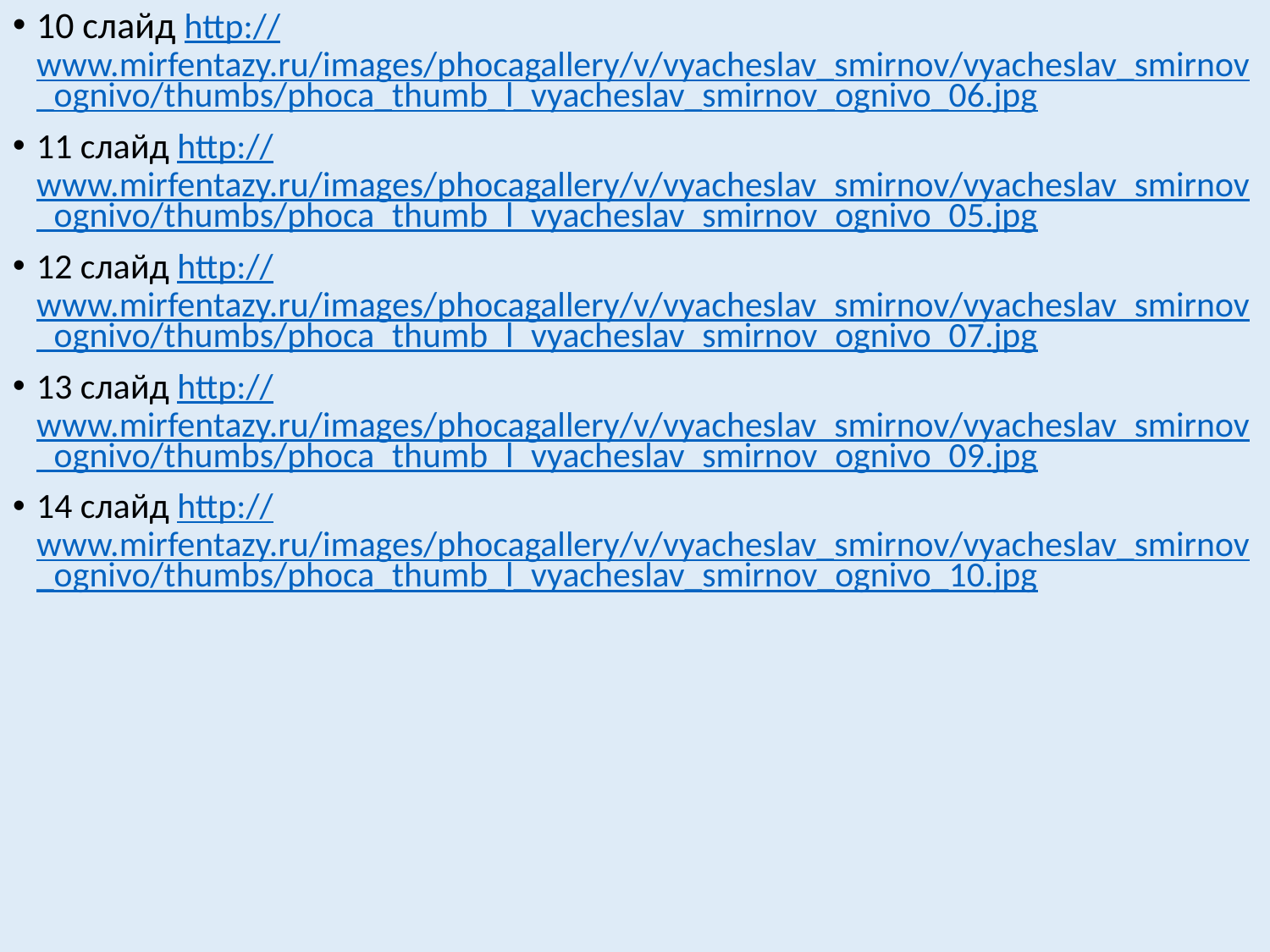

10 слайд http://www.mirfentazy.ru/images/phocagallery/v/vyacheslav_smirnov/vyacheslav_smirnov_ognivo/thumbs/phoca_thumb_l_vyacheslav_smirnov_ognivo_06.jpg
11 слайд http://www.mirfentazy.ru/images/phocagallery/v/vyacheslav_smirnov/vyacheslav_smirnov_ognivo/thumbs/phoca_thumb_l_vyacheslav_smirnov_ognivo_05.jpg
12 слайд http://www.mirfentazy.ru/images/phocagallery/v/vyacheslav_smirnov/vyacheslav_smirnov_ognivo/thumbs/phoca_thumb_l_vyacheslav_smirnov_ognivo_07.jpg
13 слайд http://www.mirfentazy.ru/images/phocagallery/v/vyacheslav_smirnov/vyacheslav_smirnov_ognivo/thumbs/phoca_thumb_l_vyacheslav_smirnov_ognivo_09.jpg
14 слайд http://www.mirfentazy.ru/images/phocagallery/v/vyacheslav_smirnov/vyacheslav_smirnov_ognivo/thumbs/phoca_thumb_l_vyacheslav_smirnov_ognivo_10.jpg

#